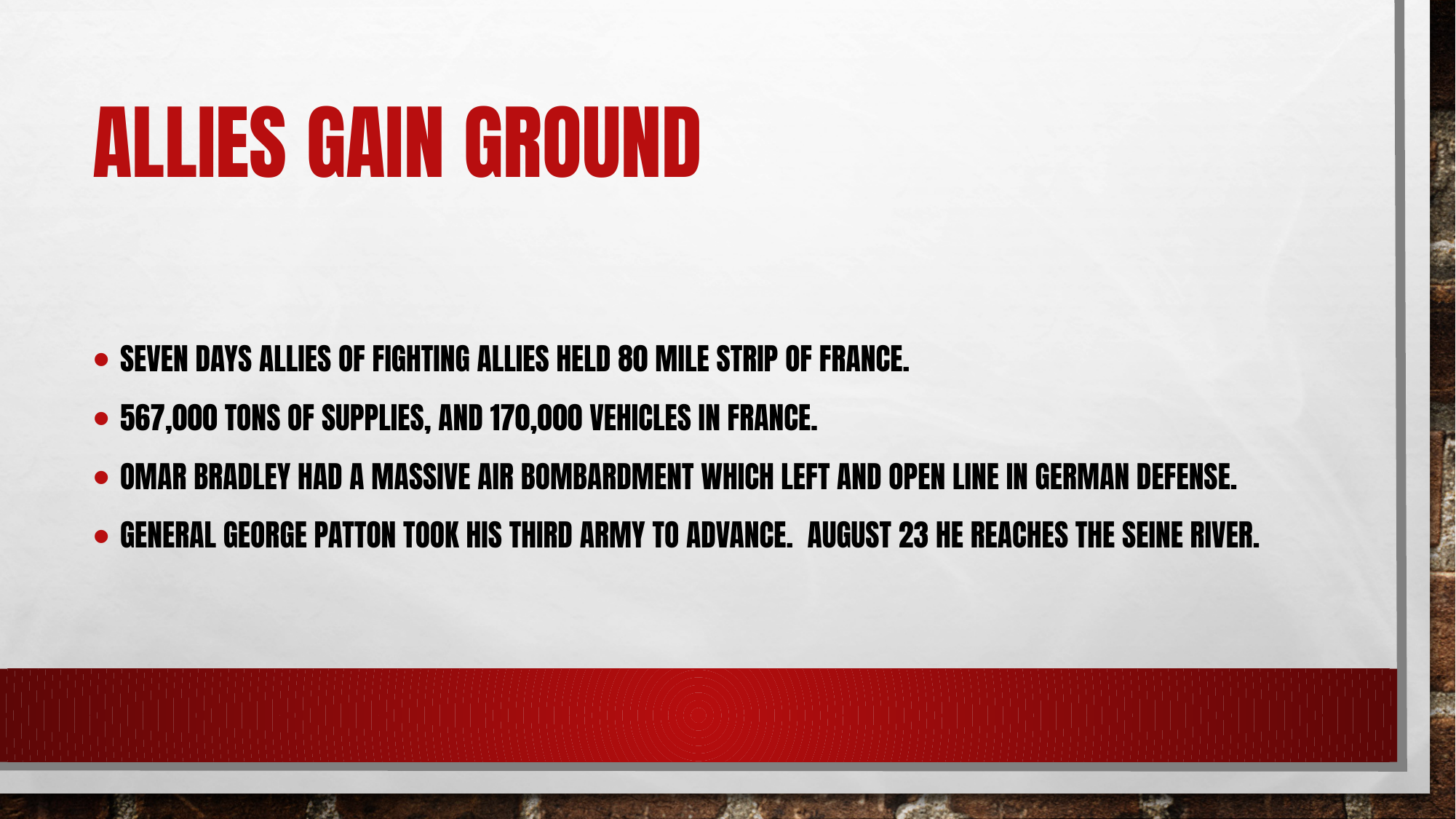

# Allies gain ground
Seven days allies of fighting allies held 80 mile strip of france.
567,000 tons of supplies, and 170,000 vehicles in france.
Omar Bradley had a massive air bombardment which left and open line in german defense.
General George Patton took his third army to advance.  August 23 he reaches the Seine river.